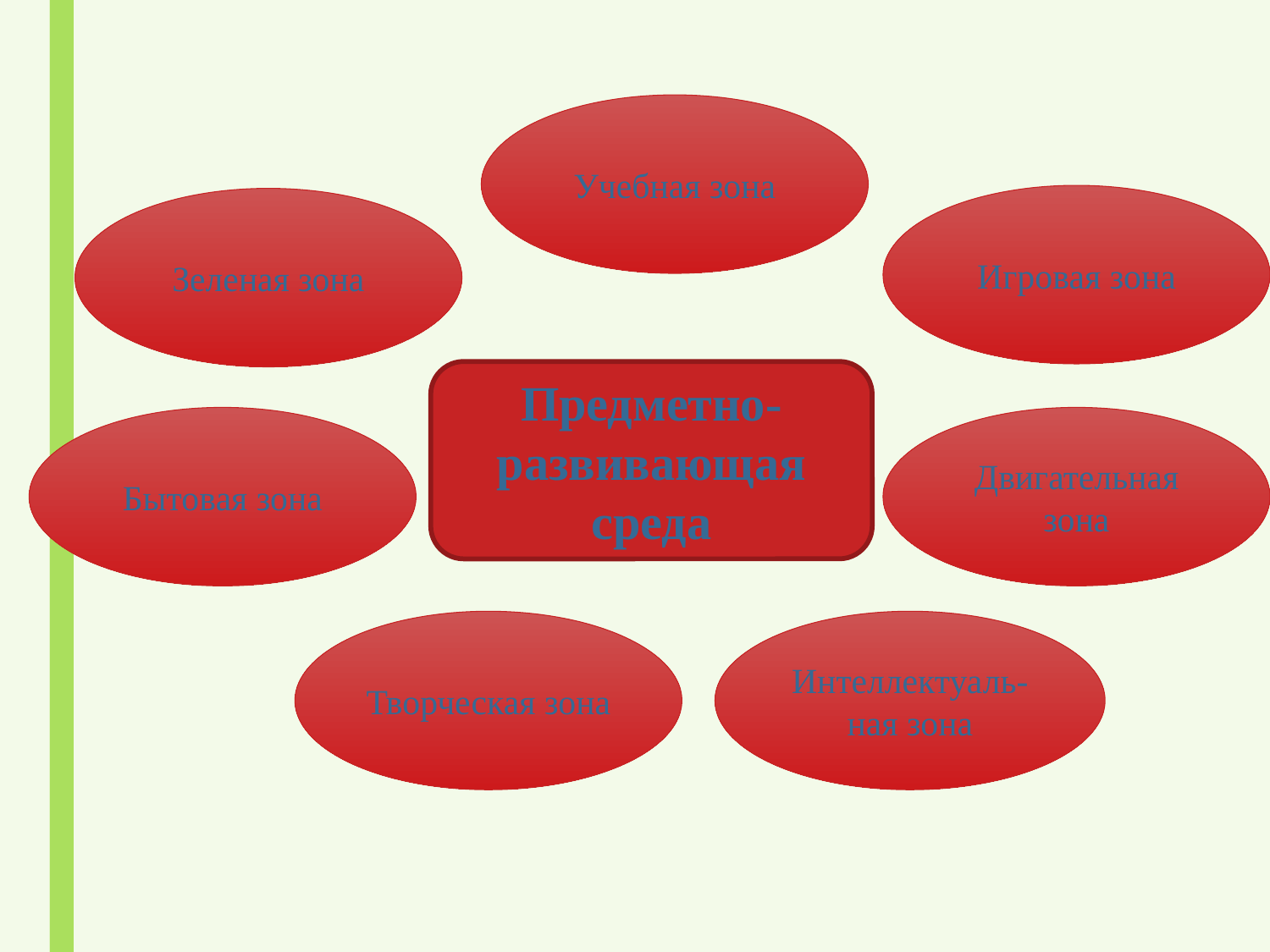

Учебная зона
Игровая зона
Зеленая зона
Предметно-развивающая среда
Бытовая зона
Двигательная зона
Творческая зона
Интеллектуаль-ная зона